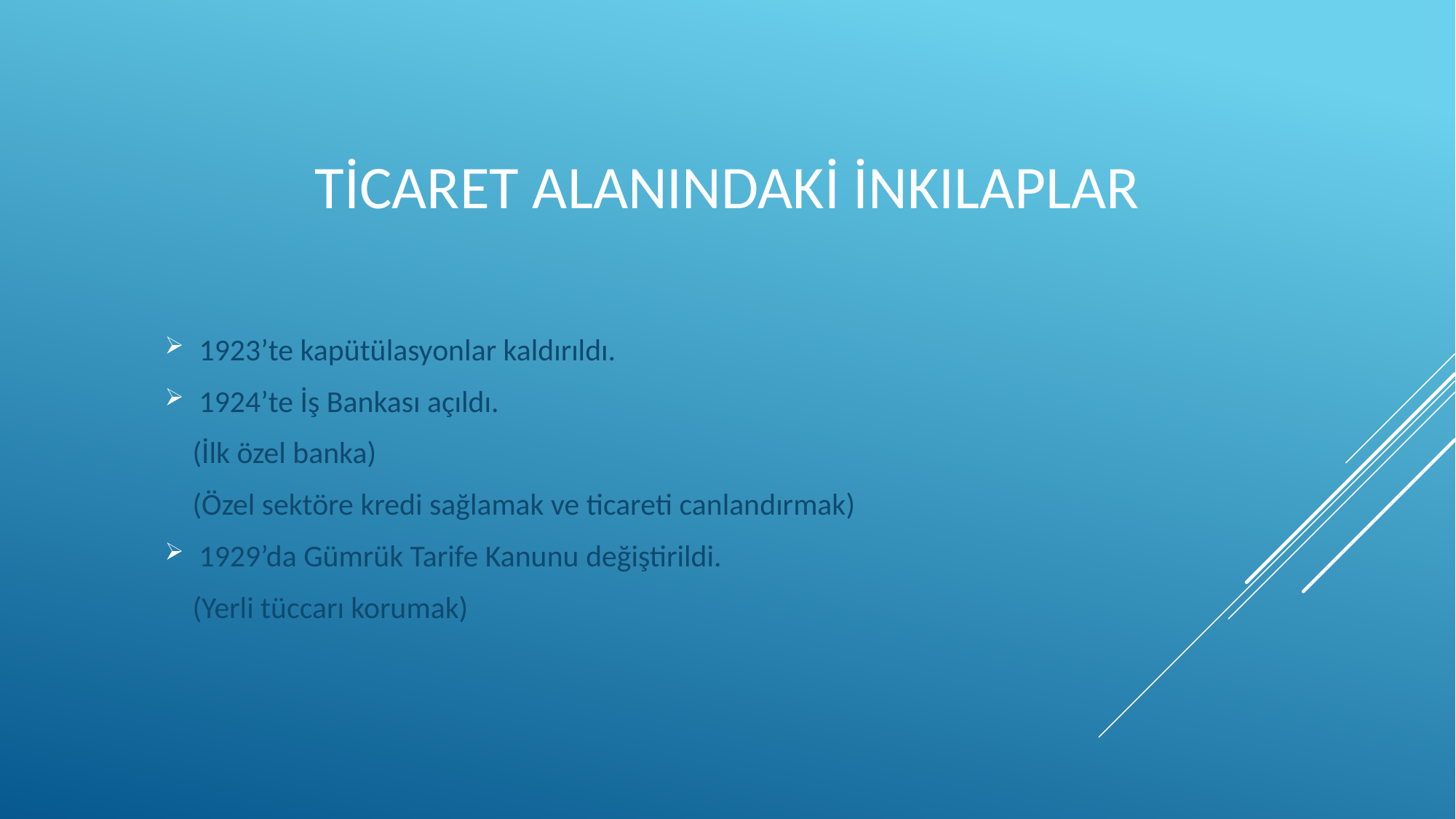

TİCARET ALANINDAKİ İNKILAPLAR

1923’te kapütülasyonlar kaldırıldı.
1924’te İş Bankası açıldı.
    (İlk özel banka)
    (Özel sektöre kredi sağlamak ve ticareti canlandırmak)
1929’da Gümrük Tarife Kanunu değiştirildi.
    (Yerli tüccarı korumak)